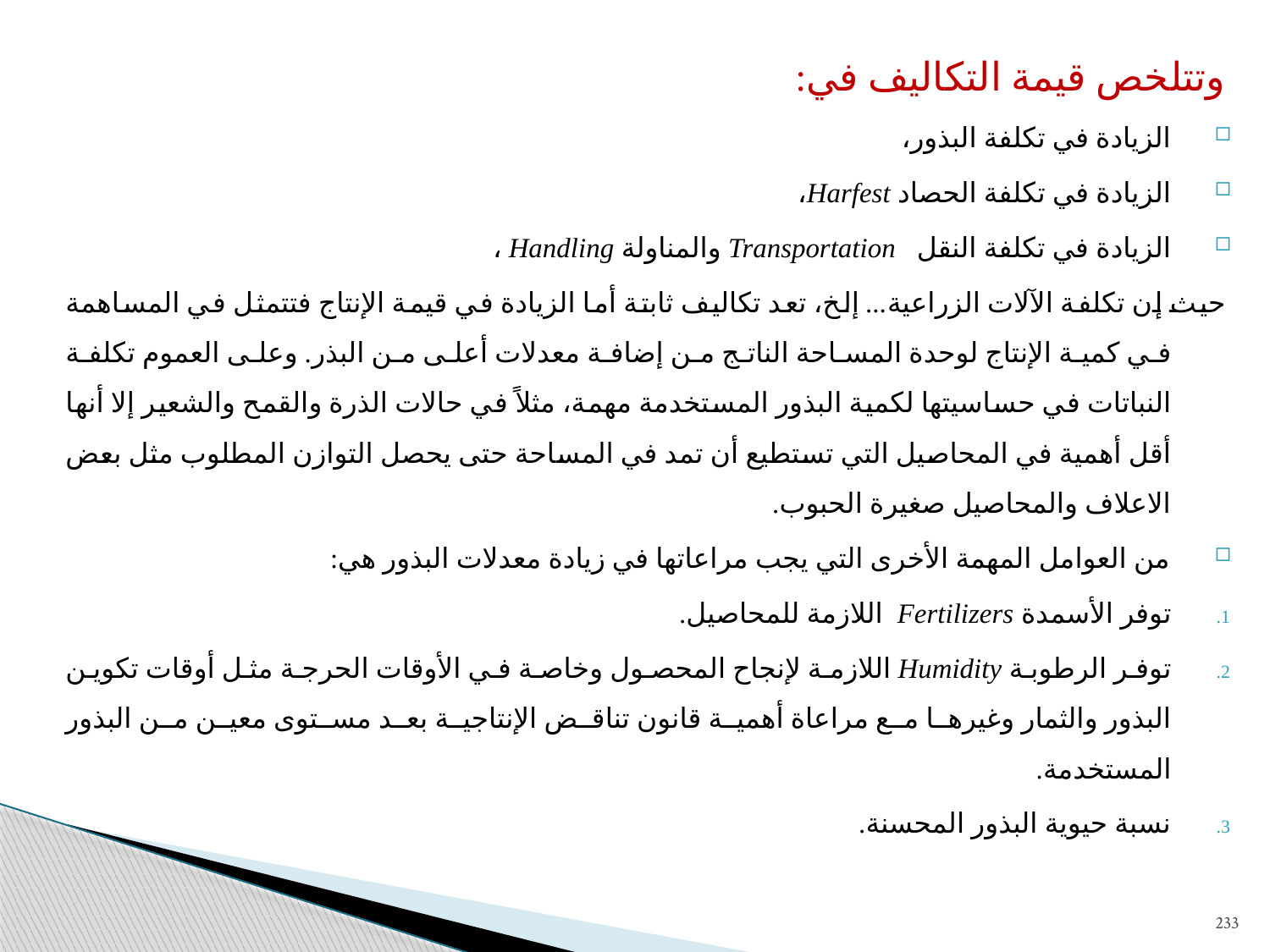

وتتلخص قيمة التكاليف في:
الزيادة في تكلفة البذور،
الزيادة في تكلفة الحصاد Harfest،
الزيادة في تكلفة النقل   Transportation والمناولة Handling ،
حيث إن تكلفة الآلات الزراعية... إلخ، تعد تكاليف ثابتة أما الزيادة في قيمة الإنتاج فتتمثل في المساهمة في كمية الإنتاج لوحدة المساحة الناتج من إضافة معدلات أعلى من البذر. وعلى العموم تكلفة النباتات في حساسيتها لكمية البذور المستخدمة مهمة، مثلاً في حالات الذرة والقمح والشعير إلا أنها أقل أهمية في المحاصيل التي تستطيع أن تمد في المساحة حتى يحصل التوازن المطلوب مثل بعض الاعلاف والمحاصيل صغيرة الحبوب.
من العوامل المهمة الأخرى التي يجب مراعاتها في زيادة معدلات البذور هي:
توفر الأسمدة Fertilizers  اللازمة للمحاصيل.
توفر الرطوبة Humidity اللازمة لإنجاح المحصول وخاصة في الأوقات الحرجة مثل أوقات تكوين البذور والثمار وغيرها مع مراعاة أهمية قانون تناقض الإنتاجية بعد مستوى معين من البذور المستخدمة.
نسبة حيوية البذور المحسنة.
233